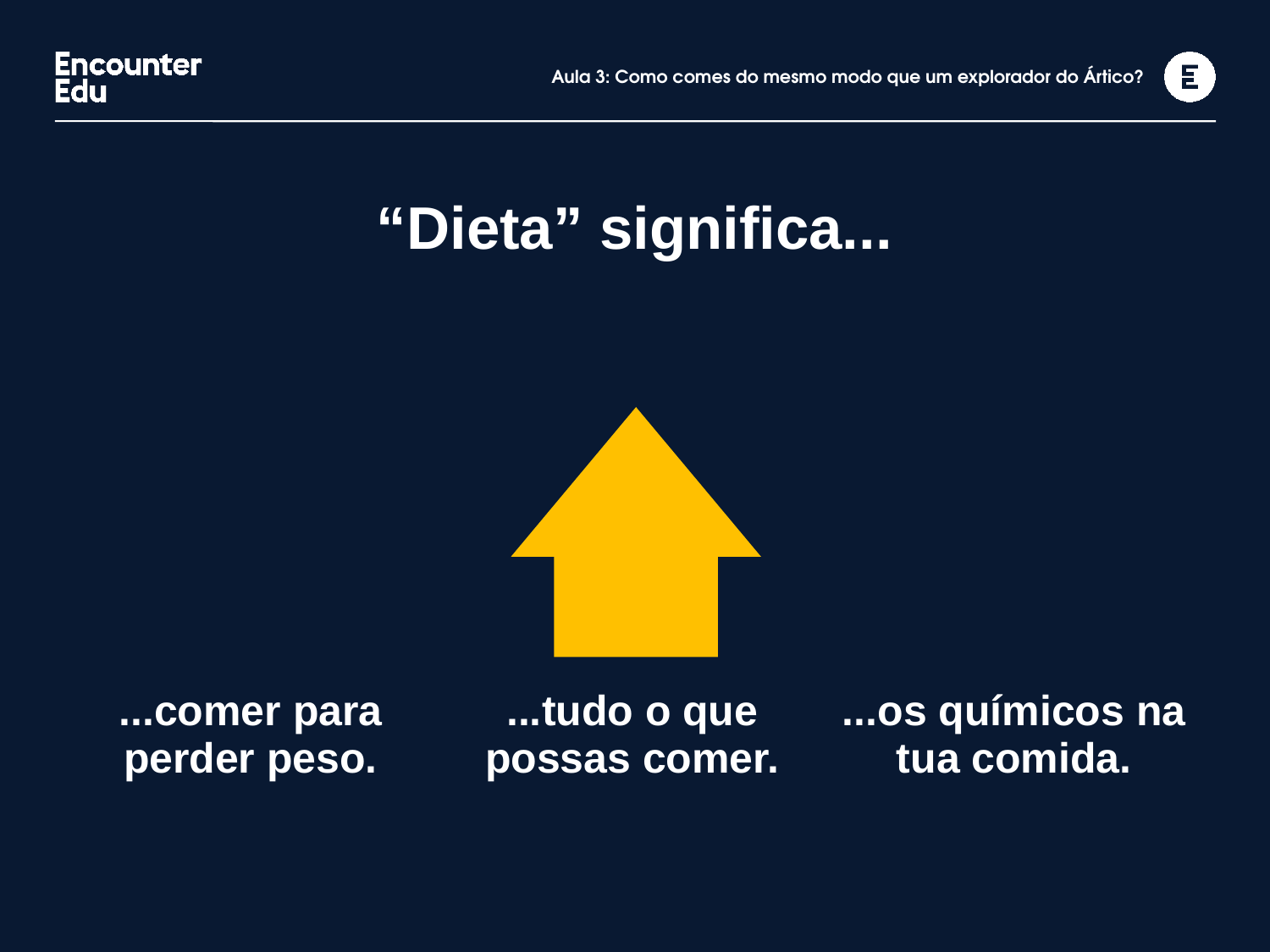

# Aula 3: Como comes do mesmo modo que um explorador do Ártico?
“Dieta” significa...

| ...comer para perder peso. | ...tudo o que possas comer. | ...os químicos na tua comida. |
| --- | --- | --- |